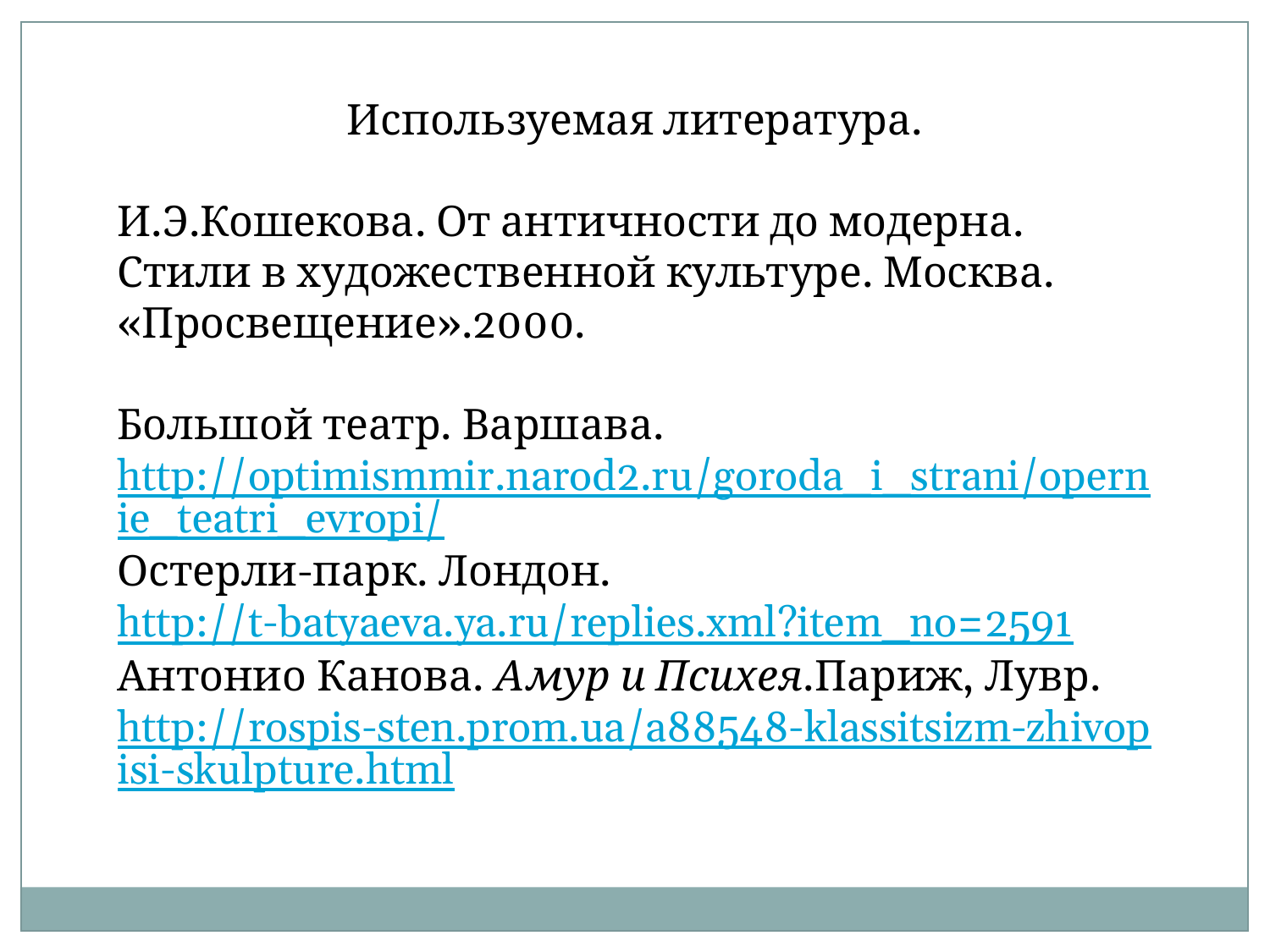

Используемая литература.

И.Э.Кошекова. От античности до модерна.
Стили в художественной культуре. Москва.
«Просвещение».2000.

Большой театр. Варшава. http://optimismmir.narod2.ru/goroda_i_strani/opernie_teatri_evropi/
Остерли-парк. Лондон. http://t-batyaeva.ya.ru/replies.xml?item_no=2591
Антонио Канова. Амур и Психея.Париж, Лувр.
http://rospis-sten.prom.ua/a88548-klassitsizm-zhivopisi-skulpture.html